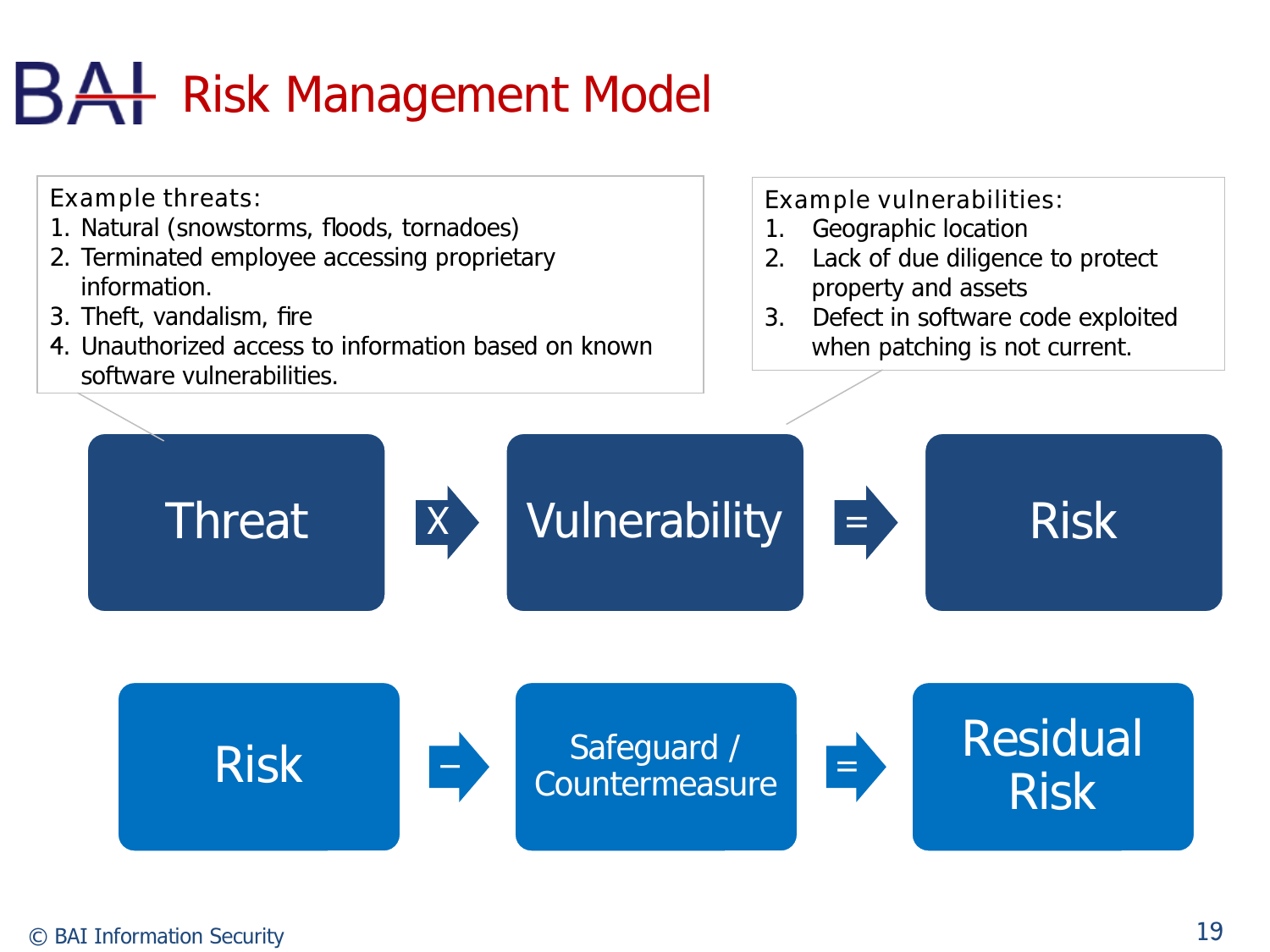

# Risk Management Model
Example threats:
Natural (snowstorms, floods, tornadoes)
Terminated employee accessing proprietary information.
Theft, vandalism, fire
Unauthorized access to information based on known
software vulnerabilities.

Example vulnerabilities:
Geographic location
Lack of due diligence to protect
      property and assets
Defect in software code exploited
      when patching is not current.

Threat
Vulnerability
Risk

X
=

Risk
Safeguard / Countermeasure
Residual
Risk

–
=